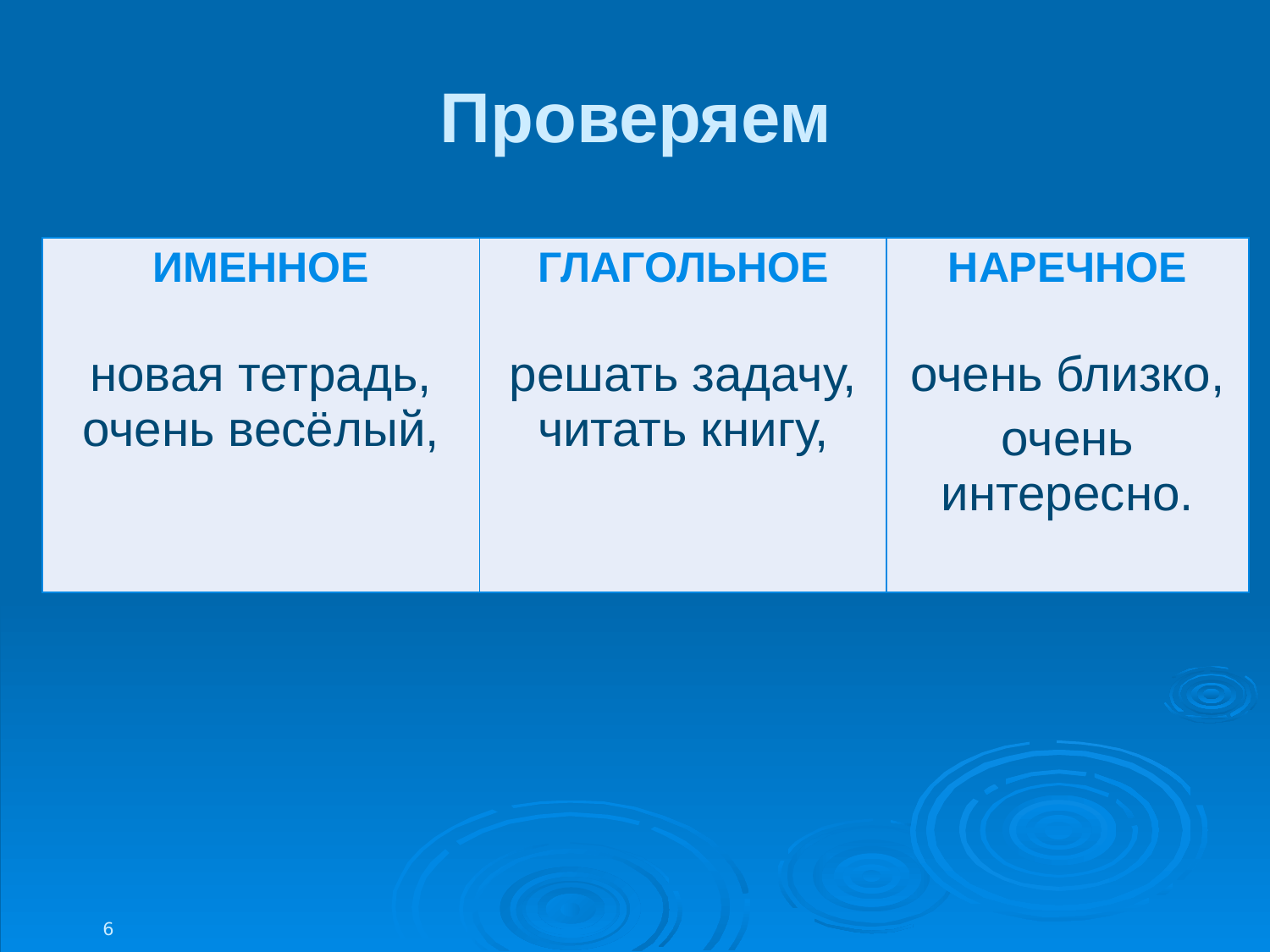

Проверяем
| ИМЕННОЕ новая тетрадь, очень весёлый, | ГЛАГОЛЬНОЕ решать задачу, читать книгу, | НАРЕЧНОЕ очень близко, очень интересно. |
| --- | --- | --- |
6